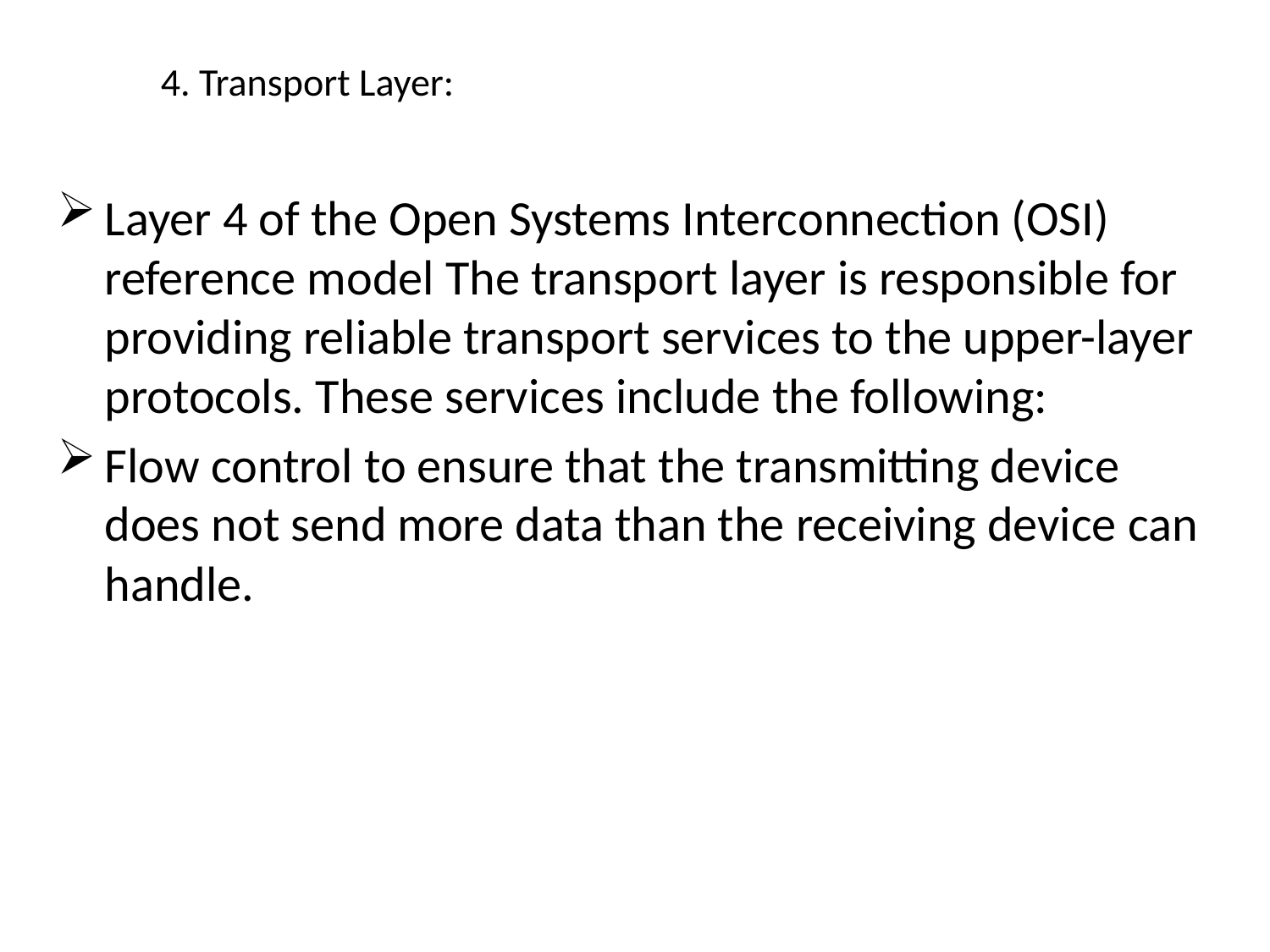

# 4. Transport Layer:
Layer 4 of the Open Systems Interconnection (OSI) reference model The transport layer is responsible for providing reliable transport services to the upper-layer protocols. These services include the following:
Flow control to ensure that the transmitting device does not send more data than the receiving device can handle.